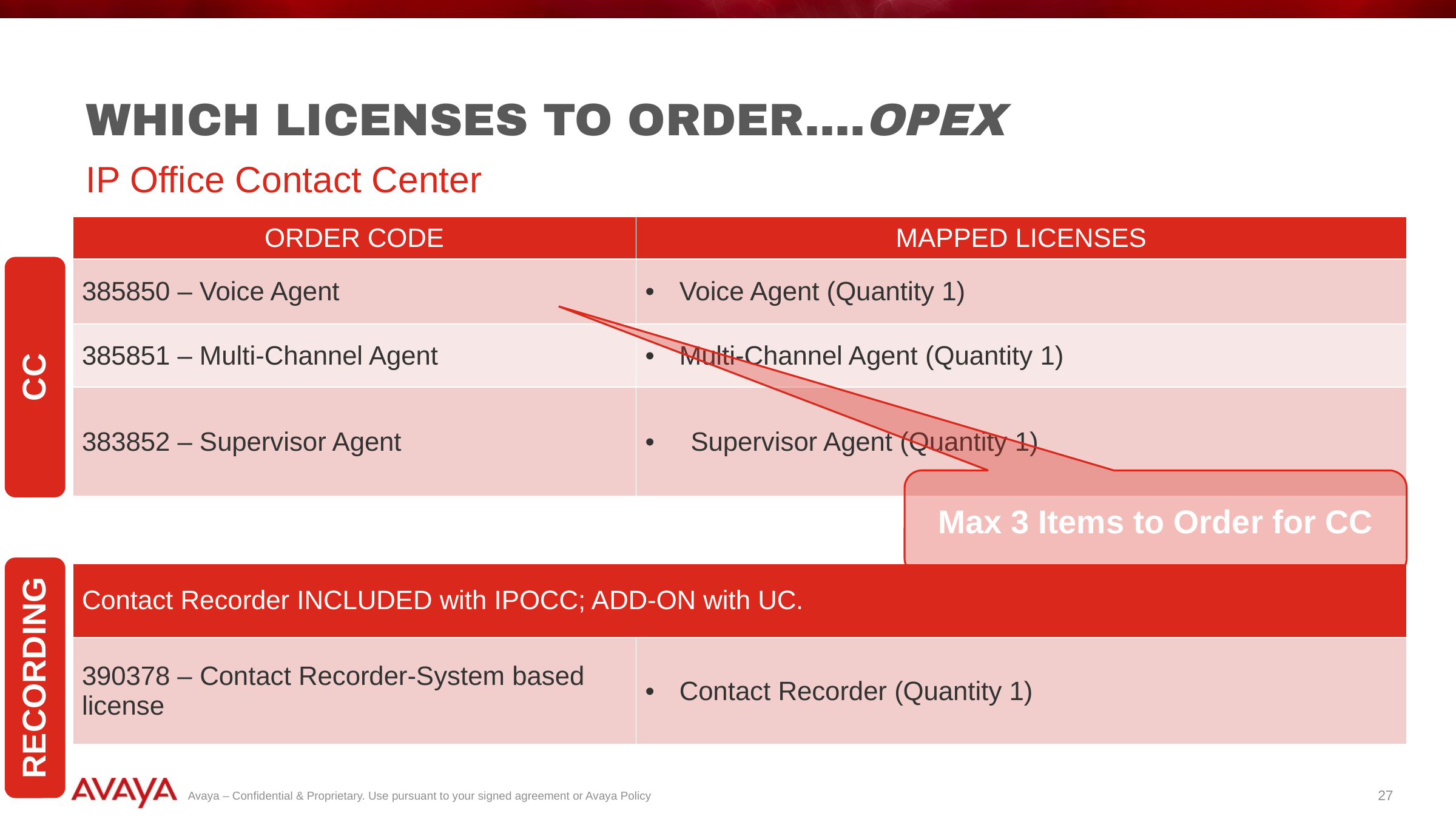

# Which Licenses to Order….OPEX
IP Office Contact Center
| ORDER CODE | MAPPED LICENSES |
| --- | --- |
| 385850 – Voice Agent | Voice Agent (Quantity 1) |
| 385851 – Multi-Channel Agent | Multi-Channel Agent (Quantity 1) |
| 383852 – Supervisor Agent | Supervisor Agent (Quantity 1) |
CC
Max 3 Items to Order for CC
RECORDING
| Contact Recorder INCLUDED with IPOCC; ADD-ON with UC. |  |
| --- | --- |
| 390378 – Contact Recorder-System based license | Contact Recorder (Quantity 1) |